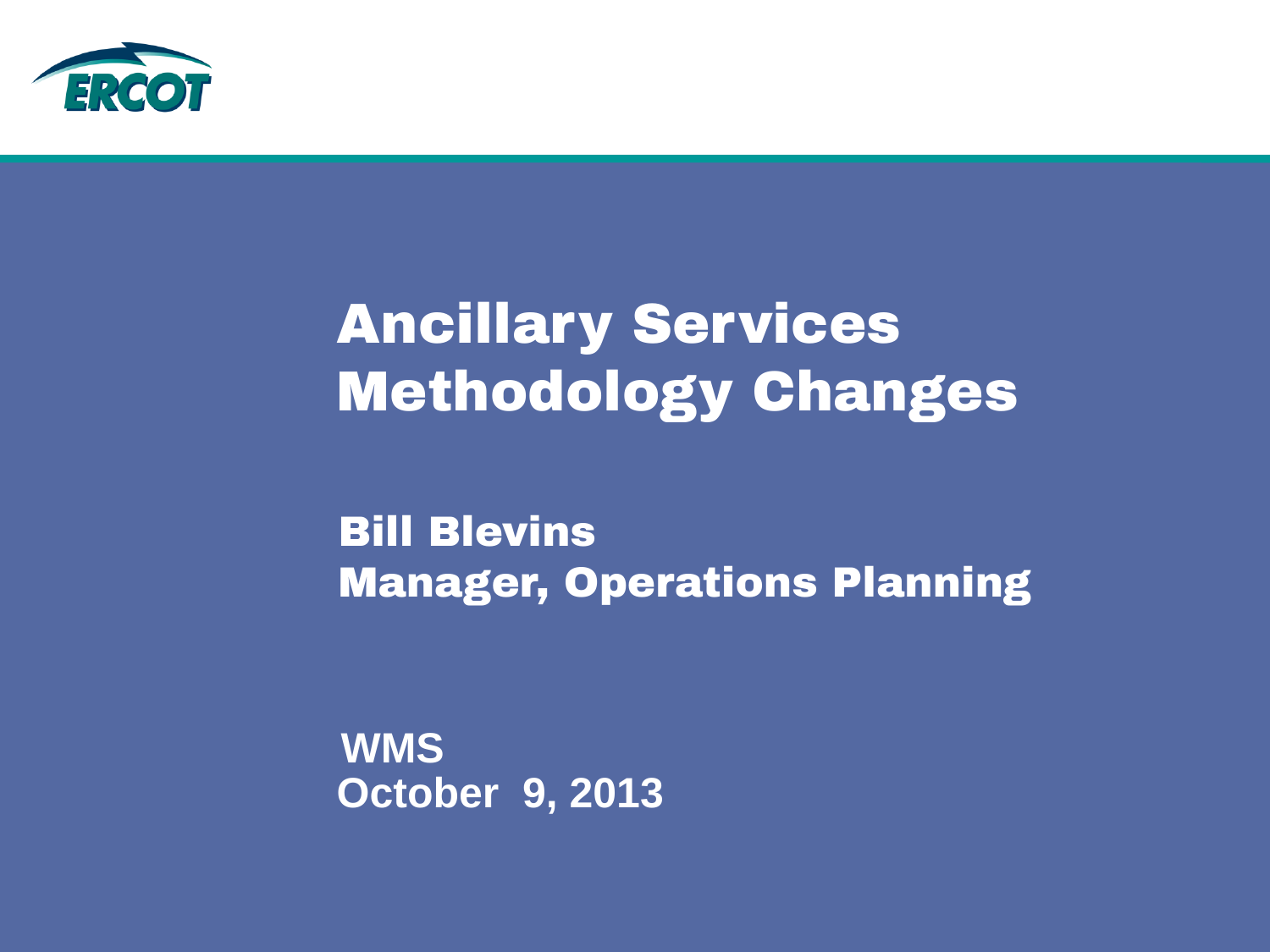

# Ancillary Services Methodology Changes

Bill Blevins
Manager, Operations Planning
WMS
October  9, 2013